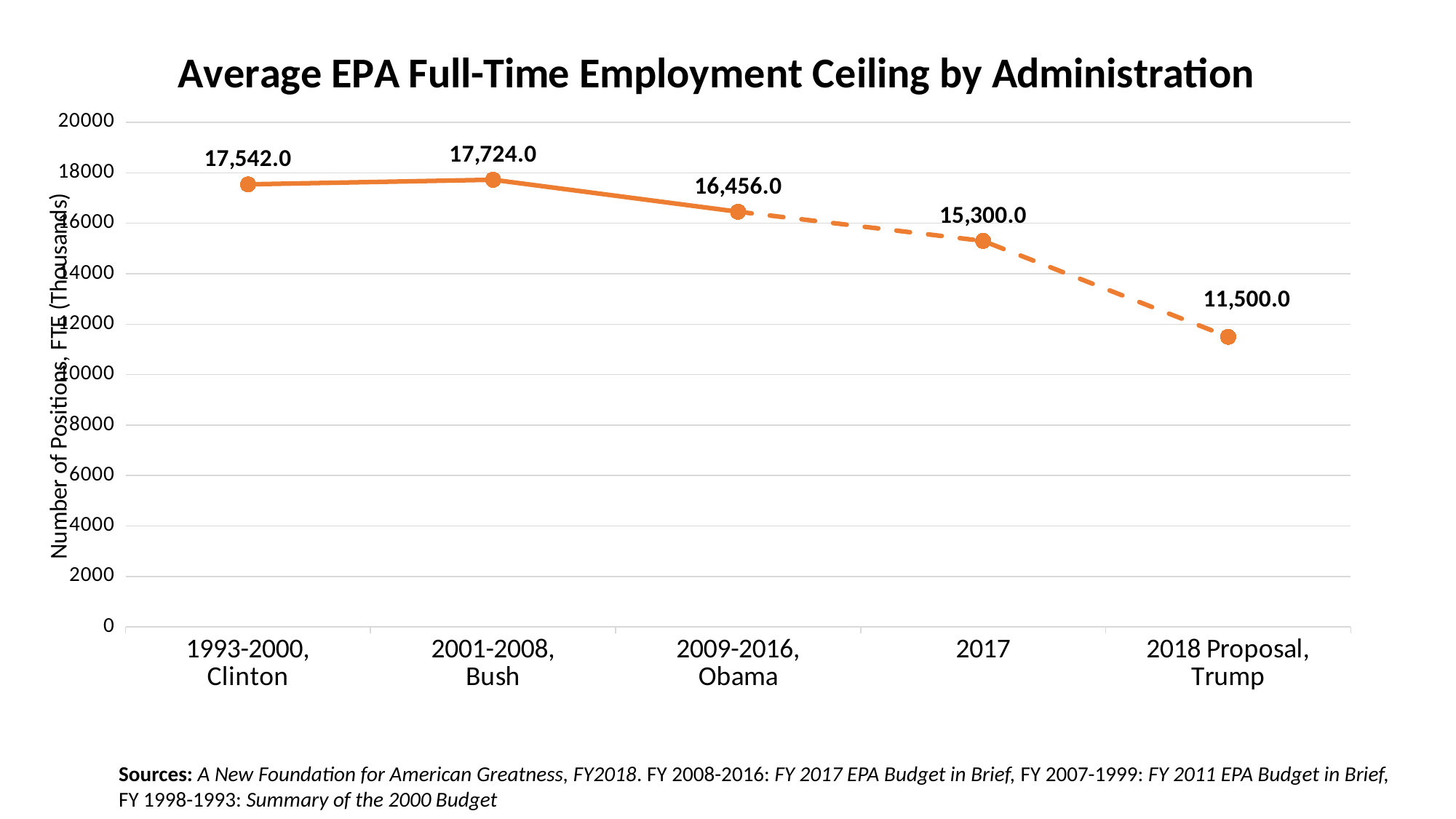

### Chart: Average EPA Full-Time Employment Ceiling by Administration

| Category | FTE | FTE |
|---|---|---|
| 1993-2000,
Clinton | 17542.0 | None |
| 2001-2008,
Bush | 17724.0 | None |
| 2009-2016,
Obama | 16456.0 | 16456.0 |
| 2017 | None | 15300.0 |
| 2018 Proposal,
Trump | None | 11500.0 |
Sources: A New Foundation for American Greatness, FY2018. FY 2008-2016: FY 2017 EPA Budget in Brief, FY 2007-1999: FY 2011 EPA Budget in Brief,
FY 1998-1993: Summary of the 2000 Budget